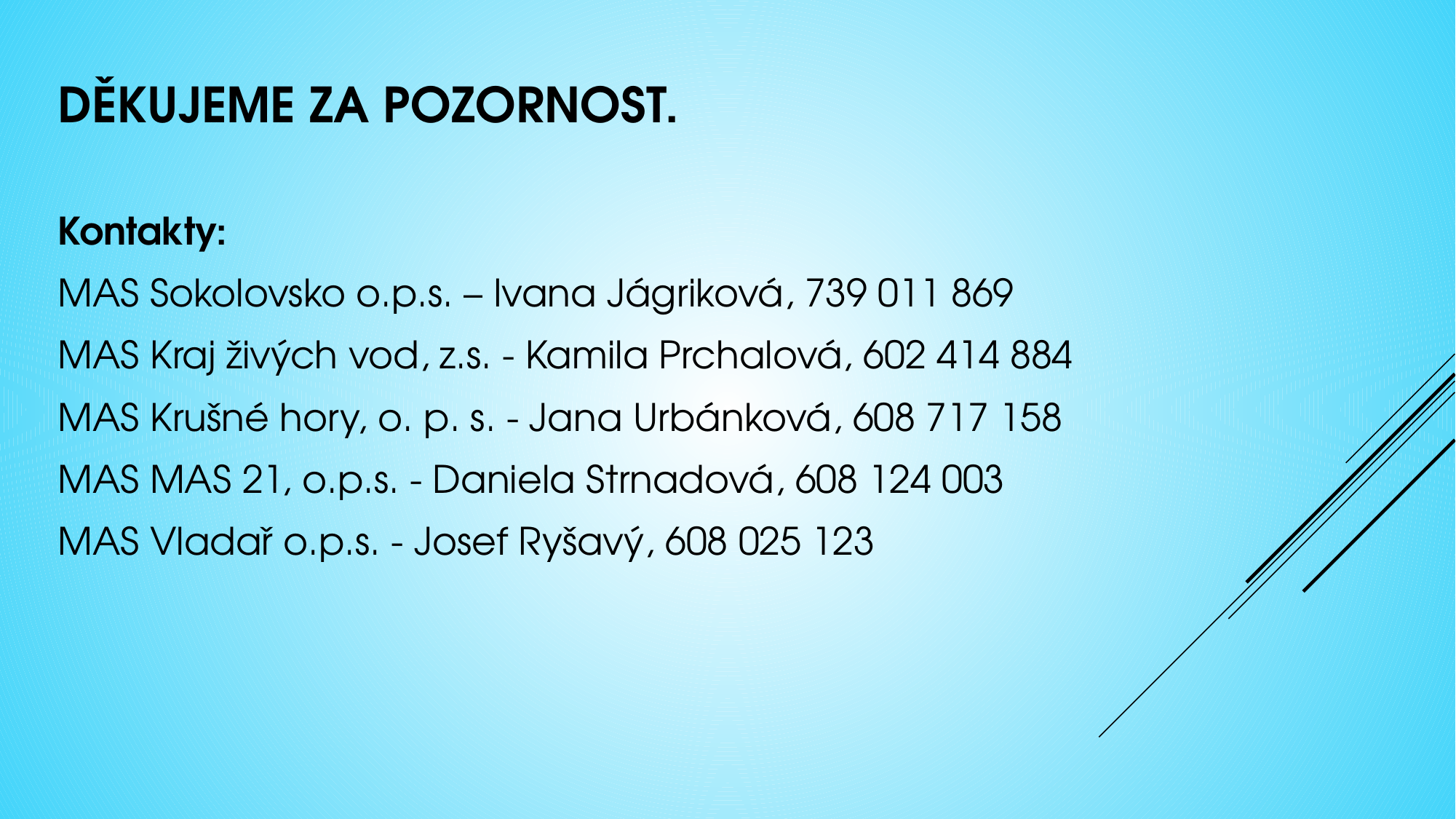

# DĚKUJEME ZA POZORNOST.
Kontakty:
MAS Sokolovsko o.p.s. – Ivana Jágriková, 739 011 869
MAS Kraj živých vod, z.s. - Kamila Prchalová, 602 414 884
MAS Krušné hory, o. p. s. - Jana Urbánková, 608 717 158
MAS MAS 21, o.p.s. - Daniela Strnadová, 608 124 003
MAS Vladař o.p.s. - Josef Ryšavý, 608 025 123